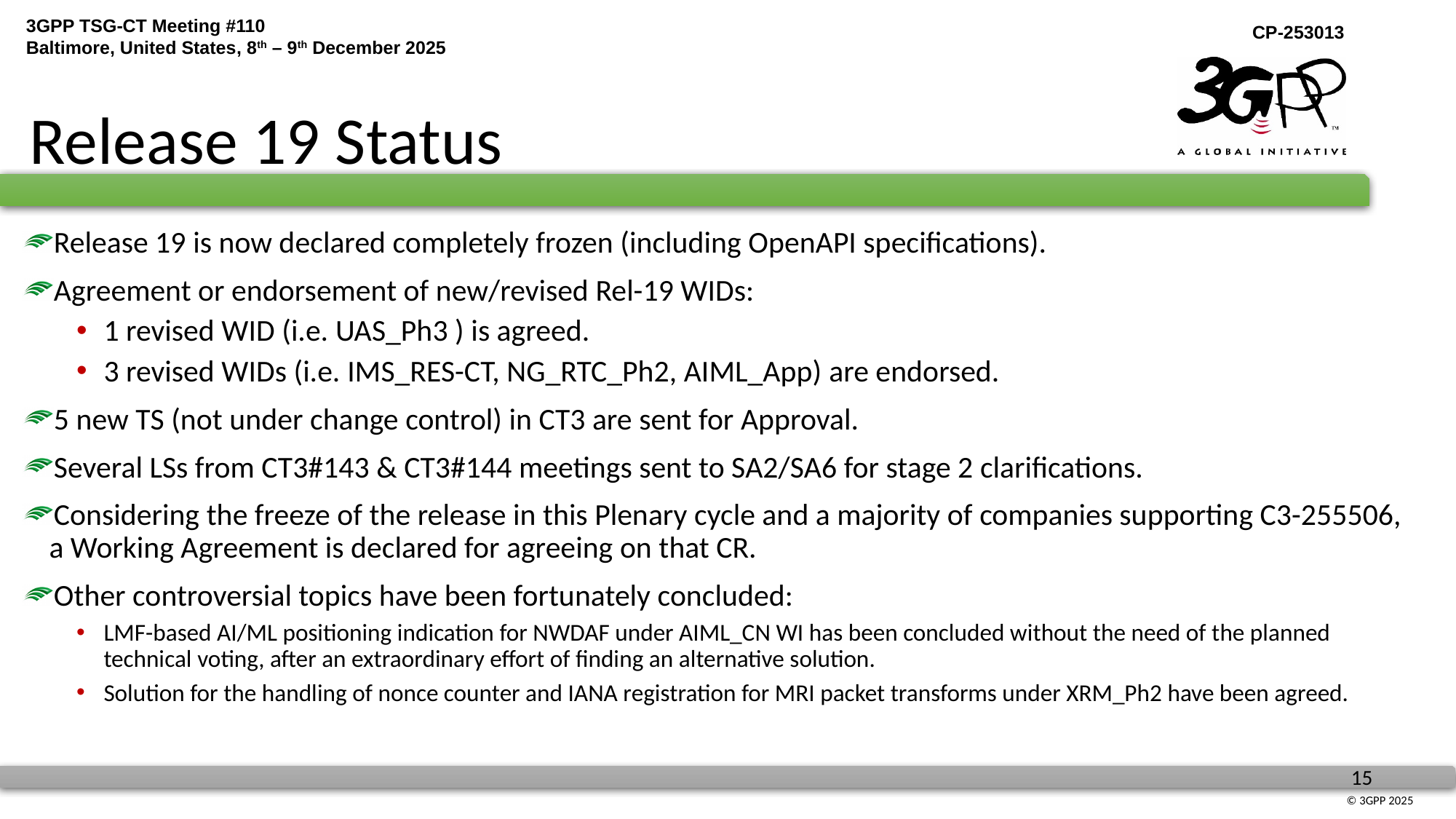

# Release 19 Status
Release 19 is now declared completely frozen (including OpenAPI specifications).
Agreement or endorsement of new/revised Rel-19 WIDs:
1 revised WID (i.e. UAS_Ph3 ) is agreed.
3 revised WIDs (i.e. IMS_RES-CT, NG_RTC_Ph2, AIML_App) are endorsed.
5 new TS (not under change control) in CT3 are sent for Approval.
Several LSs from CT3#143 & CT3#144 meetings sent to SA2/SA6 for stage 2 clarifications.
Considering the freeze of the release in this Plenary cycle and a majority of companies supporting C3-255506, a Working Agreement is declared for agreeing on that CR.
Other controversial topics have been fortunately concluded:
LMF-based AI/ML positioning indication for NWDAF under AIML_CN WI has been concluded without the need of the planned technical voting, after an extraordinary effort of finding an alternative solution.
Solution for the handling of nonce counter and IANA registration for MRI packet transforms under XRM_Ph2 have been agreed.